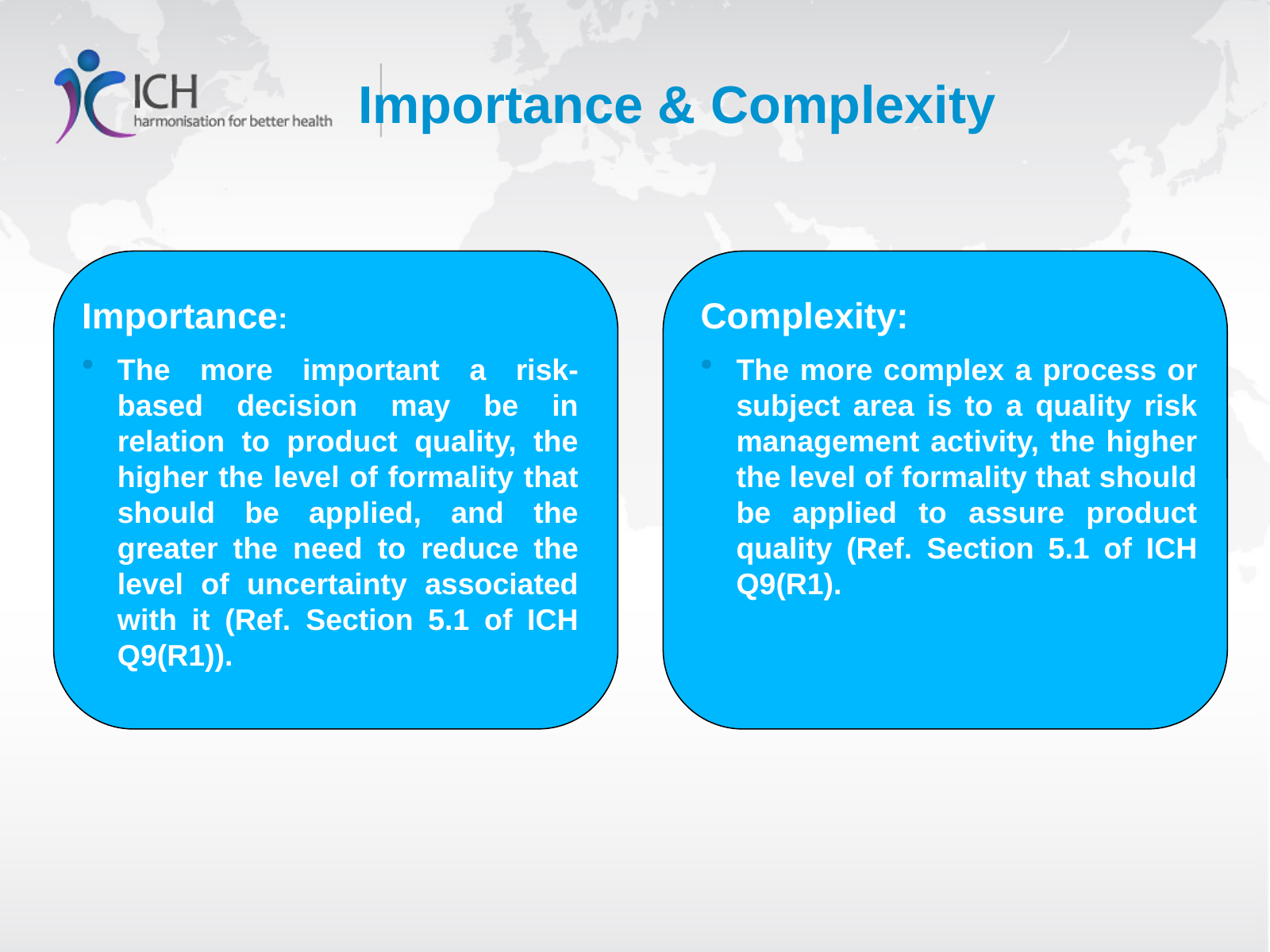

# Importance & Complexity

Importance:
The more important a risk-based decision may be in relation to product quality, the higher the level of formality that should be applied, and the greater the need to reduce the level of uncertainty associated with it (Ref. Section 5.1 of ICH Q9(R1)).

Complexity:
The more complex a process or subject area is to a quality risk management activity, the higher the level of formality that should be applied to assure product quality (Ref. Section 5.1 of ICH Q9(R1).